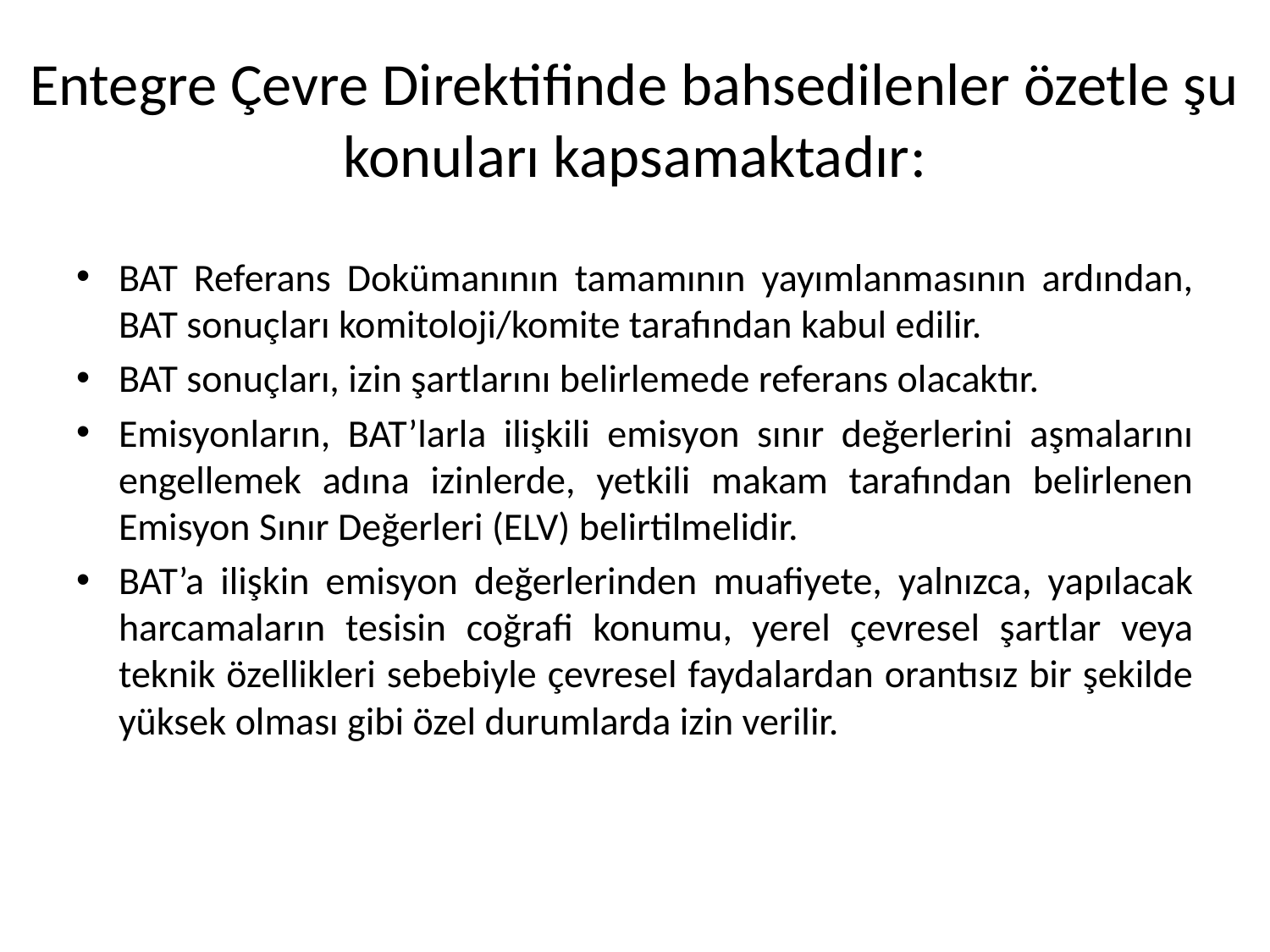

# Entegre Çevre Direktifinde bahsedilenler özetle şu konuları kapsamaktadır:
BAT Referans Dokümanının tamamının yayımlanmasının ardından, BAT sonuçları komitoloji/komite tarafından kabul edilir.
BAT sonuçları, izin şartlarını belirlemede referans olacaktır.
Emisyonların, BAT’larla ilişkili emisyon sınır değerlerini aşmalarını engellemek adına izinlerde, yetkili makam tarafından belirlenen Emisyon Sınır Değerleri (ELV) belirtilmelidir.
BAT’a ilişkin emisyon değerlerinden muafiyete, yalnızca, yapılacak harcamaların tesisin coğrafi konumu, yerel çevresel şartlar veya teknik özellikleri sebebiyle çevresel faydalardan orantısız bir şekilde yüksek olması gibi özel durumlarda izin verilir.